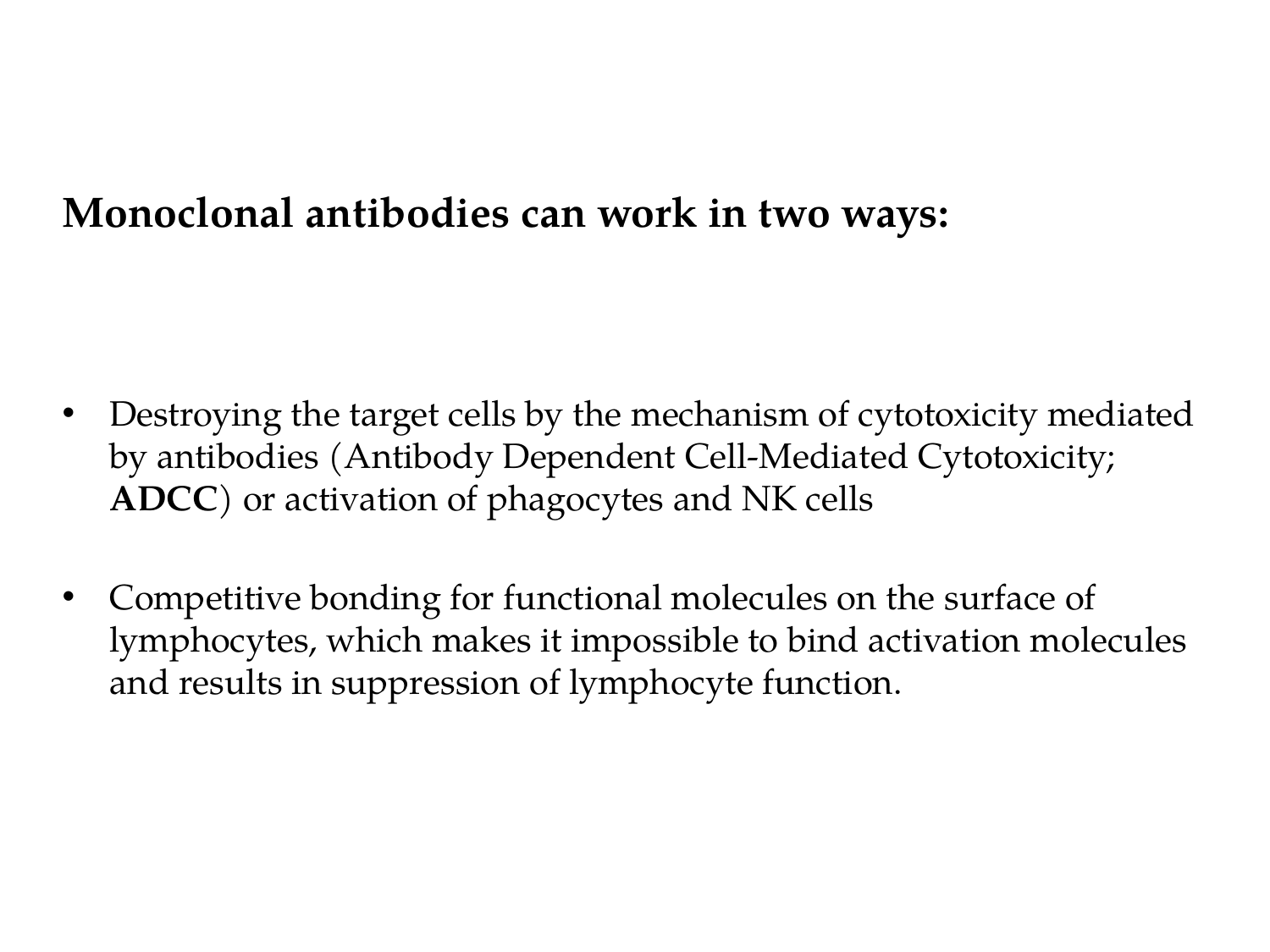

Monoclonal antibodies can work in two ways:

Destroying the target cells by the mechanism of cytotoxicity mediated by antibodies (Antibody Dependent Cell-Mediated Cytotoxicity; ADCC) or activation of phagocytes and NK cells

Competitive bonding for functional molecules on the surface of lymphocytes, which makes it impossible to bind activation molecules and results in suppression of lymphocyte function.